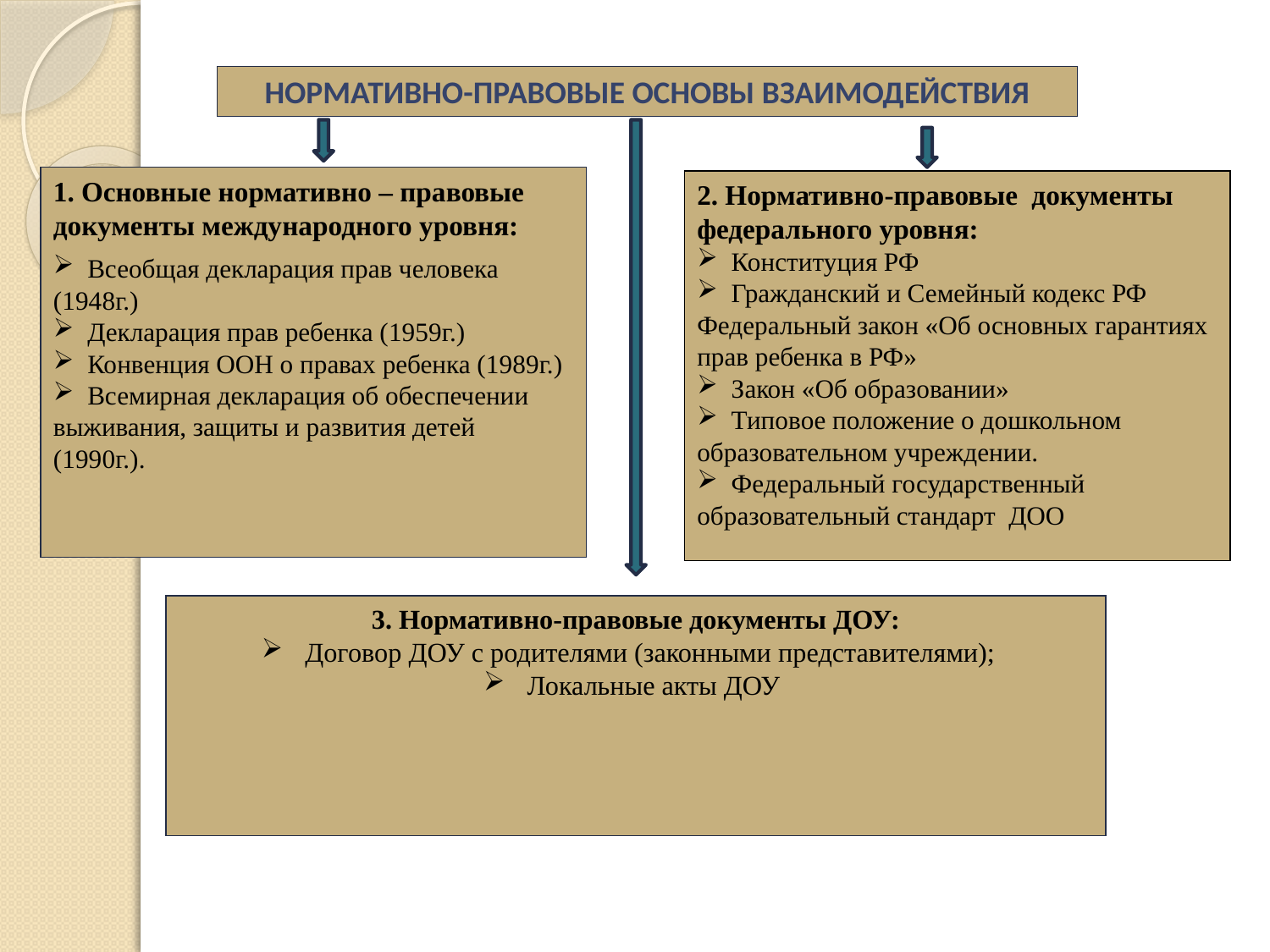

НОРМАТИВНО-ПРАВОВЫЕ ОСНОВЫ ВЗАИМОДЕЙСТВИЯ

1. Основные нормативно – правовые документы международного уровня:

  Всеобщая декларация прав человека (1948г.)
  Декларация прав ребенка (1959г.)
  Конвенция ООН о правах ребенка (1989г.)
  Всемирная декларация об обеспечении выживания, защиты и развития детей (1990г.).

2. Нормативно-правовые  документы федерального уровня:
  Конституция РФ
  Гражданский и Семейный кодекс РФ Федеральный закон «Об основных гарантиях прав ребенка в РФ»
  Закон «Об образовании»
  Типовое положение о дошкольном образовательном учреждении.
  Федеральный государственный образовательный стандарт  ДОО

3. Нормативно-правовые документы ДОУ:
  Договор ДОУ с родителями (законными представителями);
  Локальные акты ДОУ